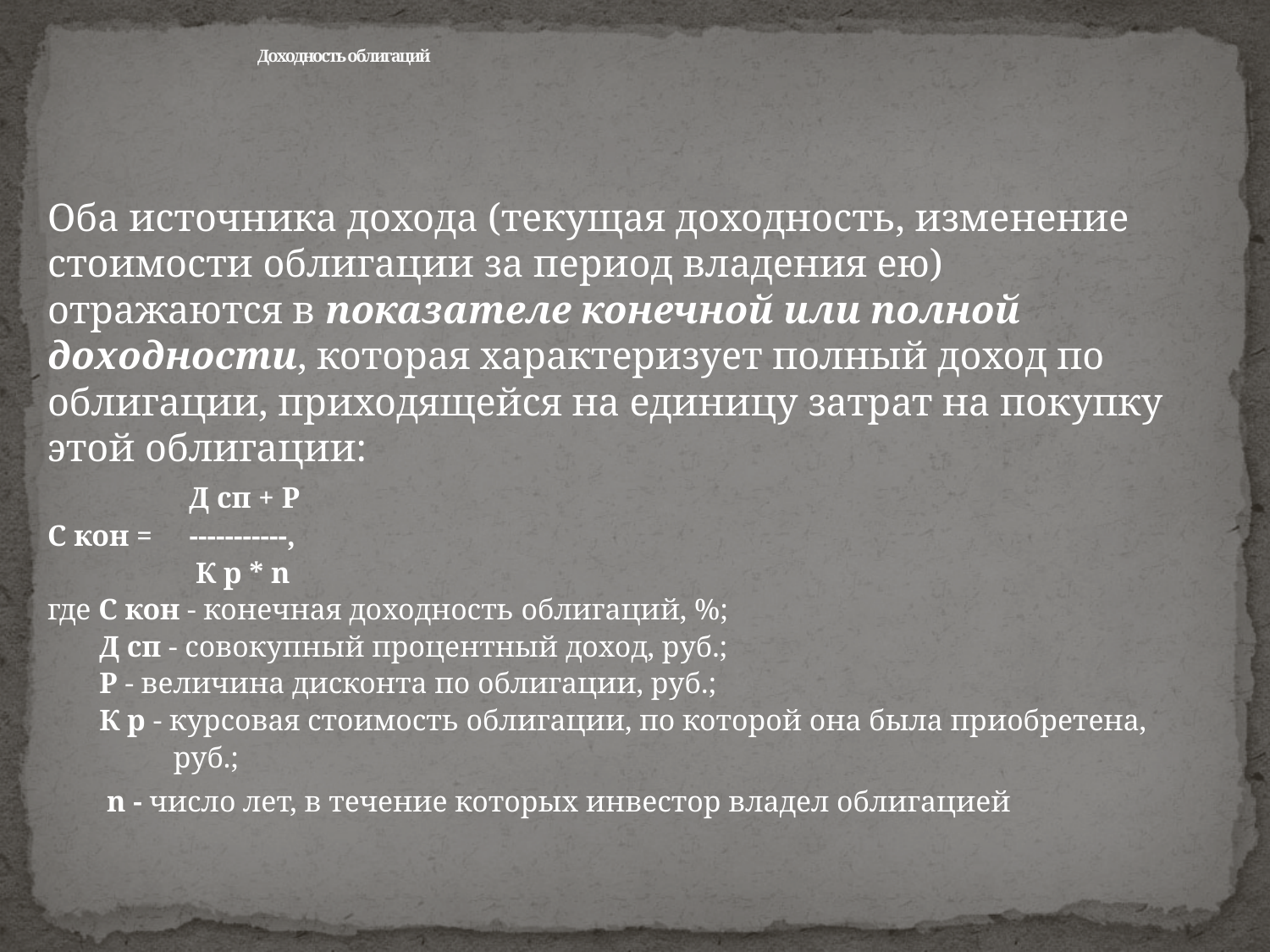

# Доходность облигаций
Оба источника дохода (текущая доходность, изменение
стоимости облигации за период владения ею)
отражаются в показателе конечной или полной
доходности, которая характеризует полный доход по
облигации, приходящейся на единицу затрат на покупку
этой облигации:
	        Д сп + Р
С кон =     -----------,
                    К р * n
где С кон - конечная доходность облигаций, %;
       Д сп - совокупный процентный доход, руб.;
       Р - величина дисконта по облигации, руб.;
       К р - курсовая стоимость облигации, по которой она была приобретена,
                 руб.;
        n - число лет, в течение которых инвестор владел облигацией